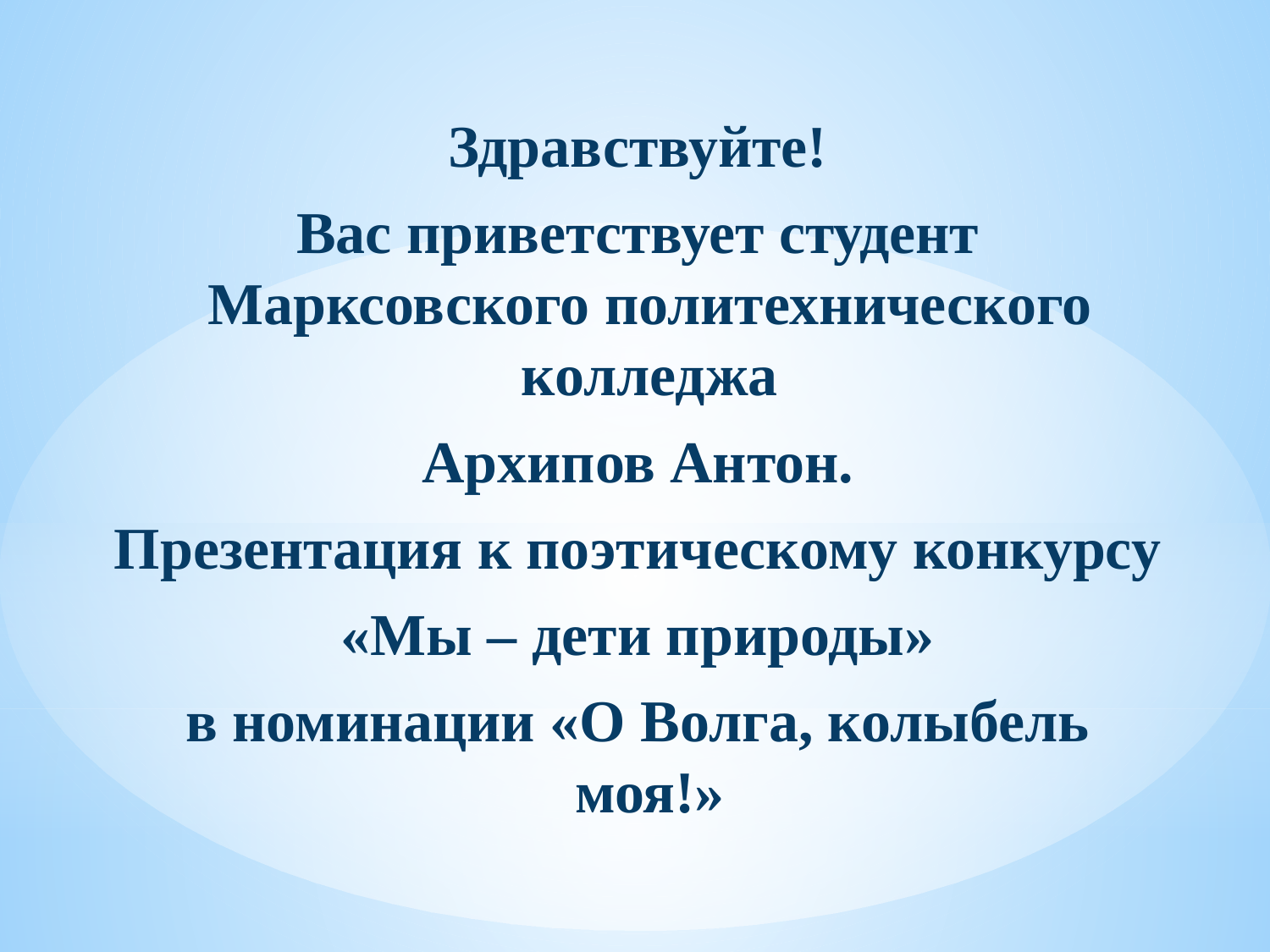

Здравствуйте!
Вас приветствует студент Марксовского политехнического колледжа
Архипов Антон.
Презентация к поэтическому конкурсу
«Мы – дети природы»
в номинации «О Волга, колыбель моя!»